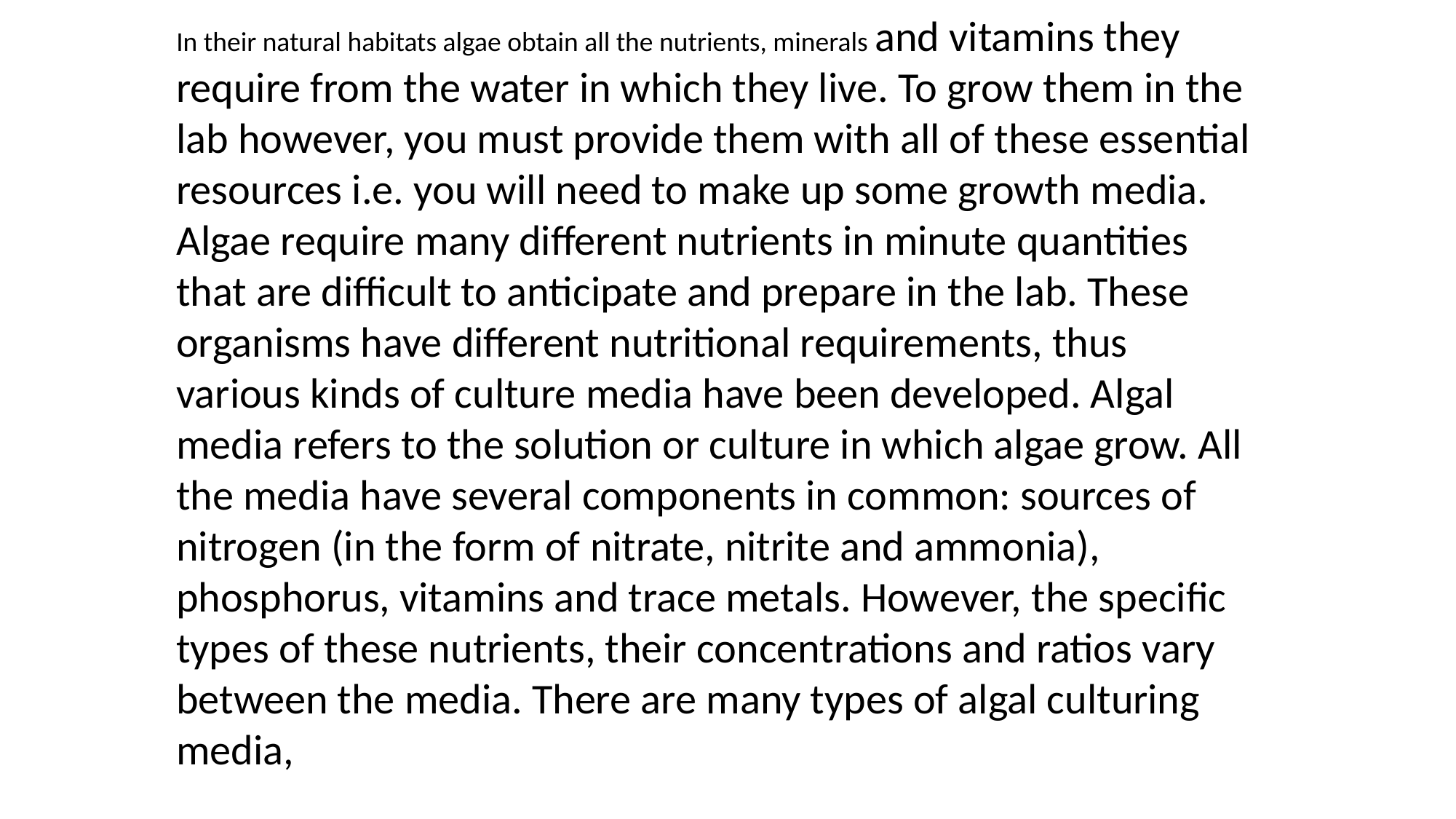

In their natural habitats algae obtain all the nutrients, minerals and vitamins they require from the water in which they live. To grow them in the lab however, you must provide them with all of these essential resources i.e. you will need to make up some growth media.
Algae require many different nutrients in minute quantities that are difficult to anticipate and prepare in the lab. These organisms have different nutritional requirements, thus various kinds of culture media have been developed. Algal media refers to the solution or culture in which algae grow. All the media have several components in common: sources of nitrogen (in the form of nitrate, nitrite and ammonia), phosphorus, vitamins and trace metals. However, the specific types of these nutrients, their concentrations and ratios vary between the media. There are many types of algal culturing media,